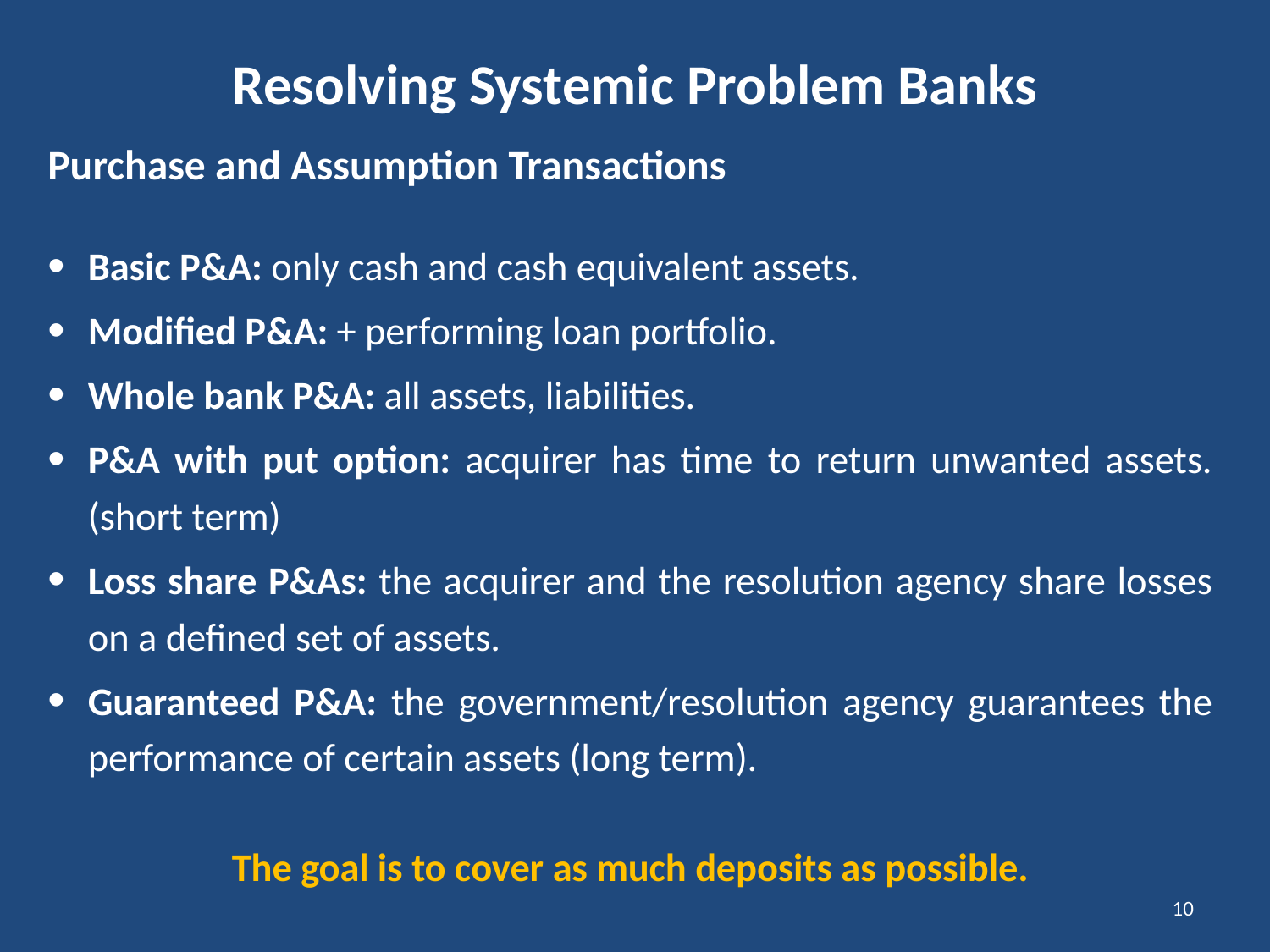

# Resolving Systemic Problem Banks
Purchase and Assumption Transactions

Basic P&A: only cash and cash equivalent assets.
Modified P&A: + performing loan portfolio.
Whole bank P&A: all assets, liabilities.
P&A with put option: acquirer has time to return unwanted assets. (short term)
Loss share P&As: the acquirer and the resolution agency share losses on a defined set of assets.
Guaranteed P&A: the government/resolution agency guarantees the performance of certain assets (long term).

The goal is to cover as much deposits as possible.
10